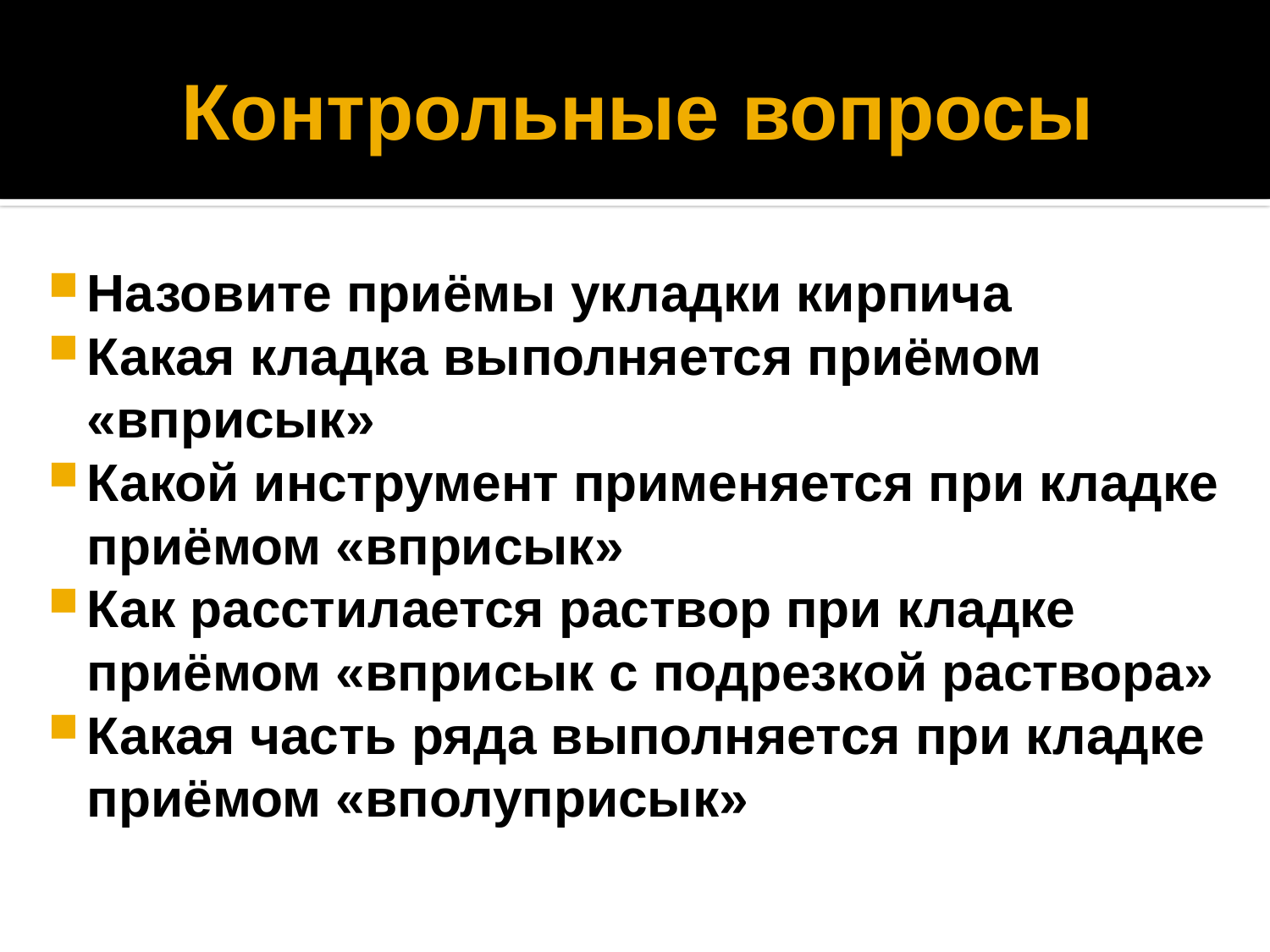

# Контрольные вопросы
Назовите приёмы укладки кирпича
Какая кладка выполняется приёмом «вприсык»
Какой инструмент применяется при кладке приёмом «вприсык»
Как расстилается раствор при кладке приёмом «вприсык с подрезкой раствора»
Какая часть ряда выполняется при кладке приёмом «вполуприсык»